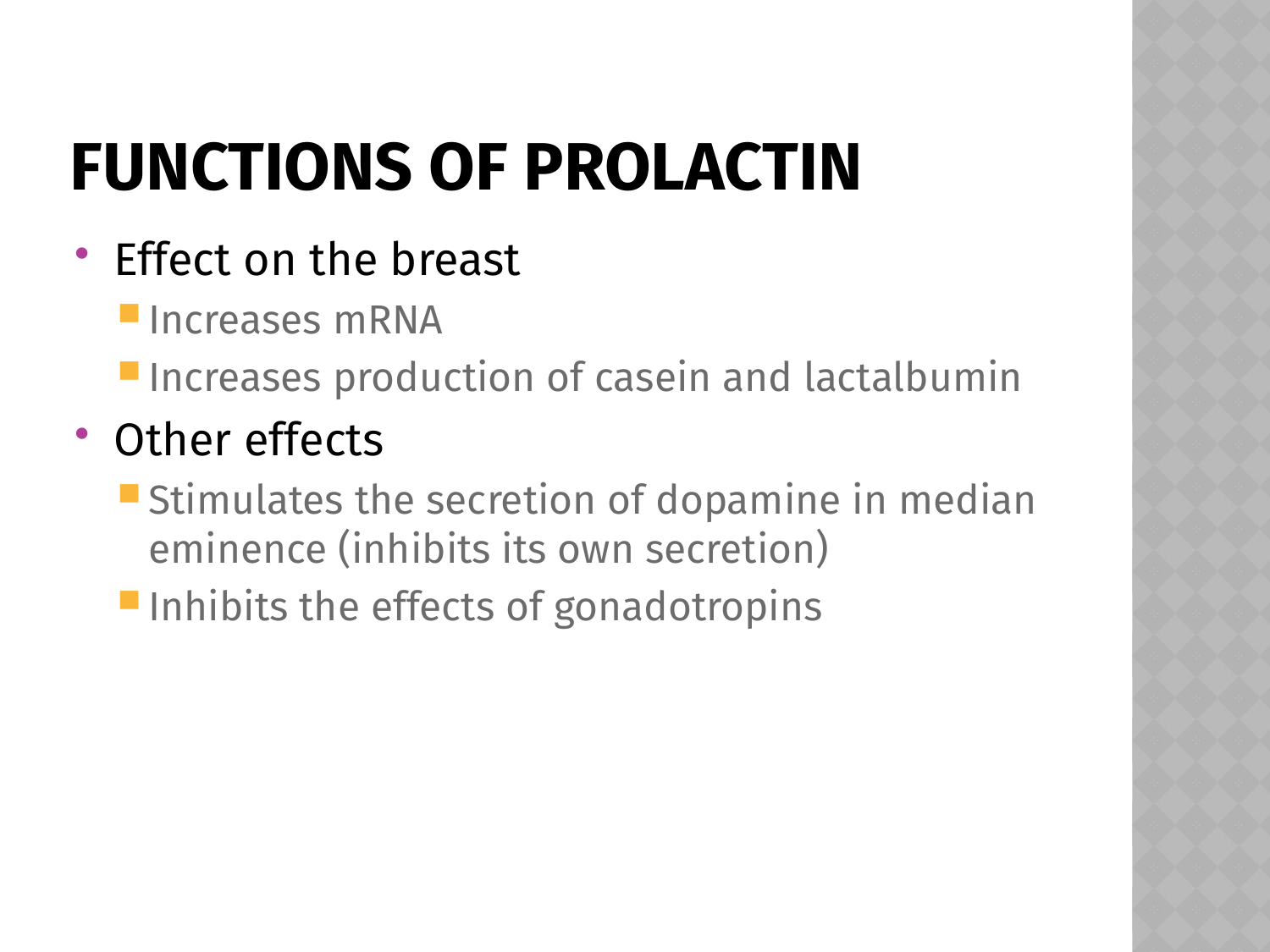

# Functions of prolactin
Effect on the breast
Increases mRNA
Increases production of casein and lactalbumin
Other effects
Stimulates the secretion of dopamine in median eminence (inhibits its own secretion)
Inhibits the effects of gonadotropins